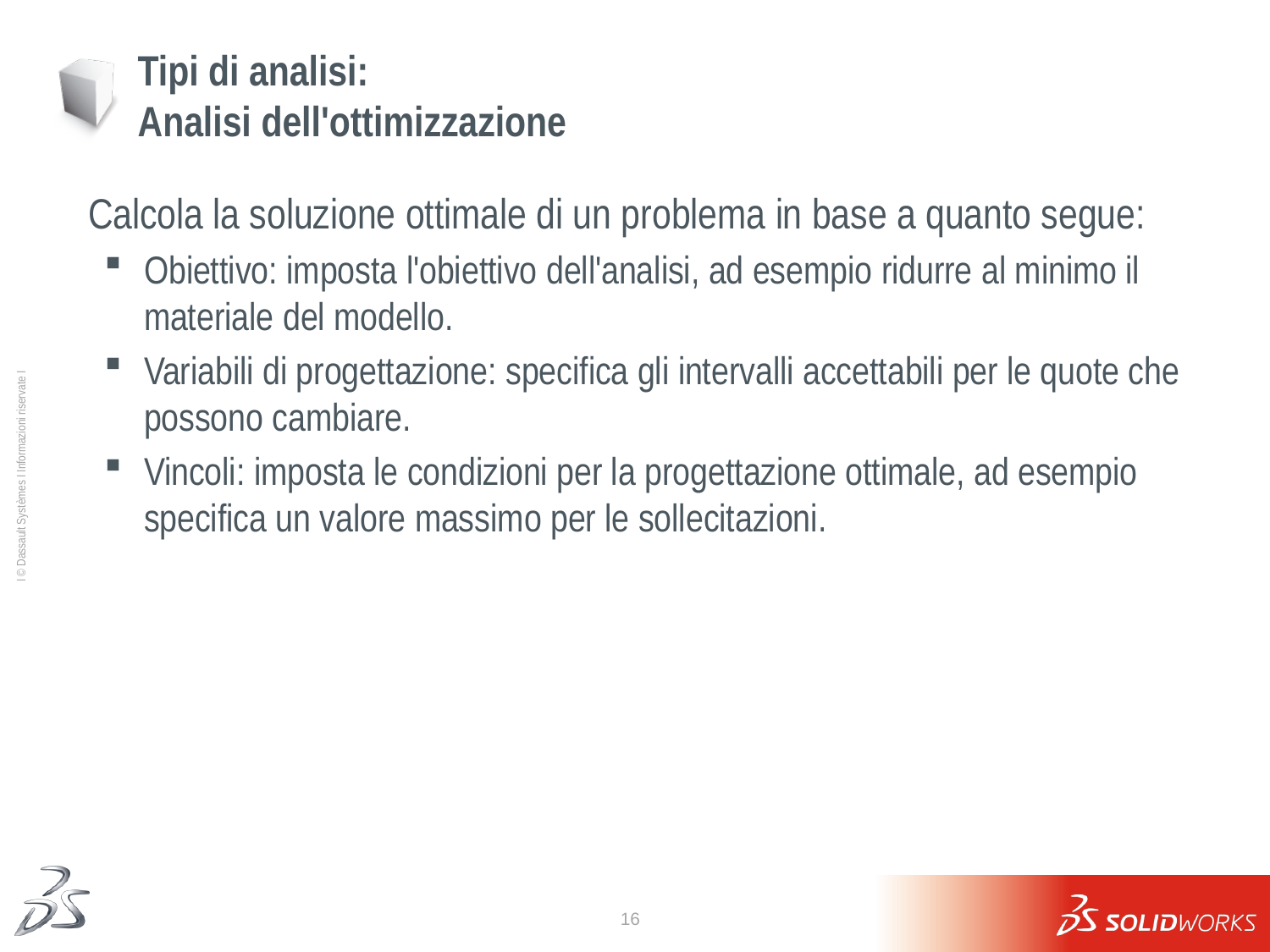

# Tipi di analisi: Analisi dell'ottimizzazione
	Calcola la soluzione ottimale di un problema in base a quanto segue:
Obiettivo: imposta l'obiettivo dell'analisi, ad esempio ridurre al minimo il materiale del modello.
Variabili di progettazione: specifica gli intervalli accettabili per le quote che possono cambiare.
Vincoli: imposta le condizioni per la progettazione ottimale, ad esempio specifica un valore massimo per le sollecitazioni.